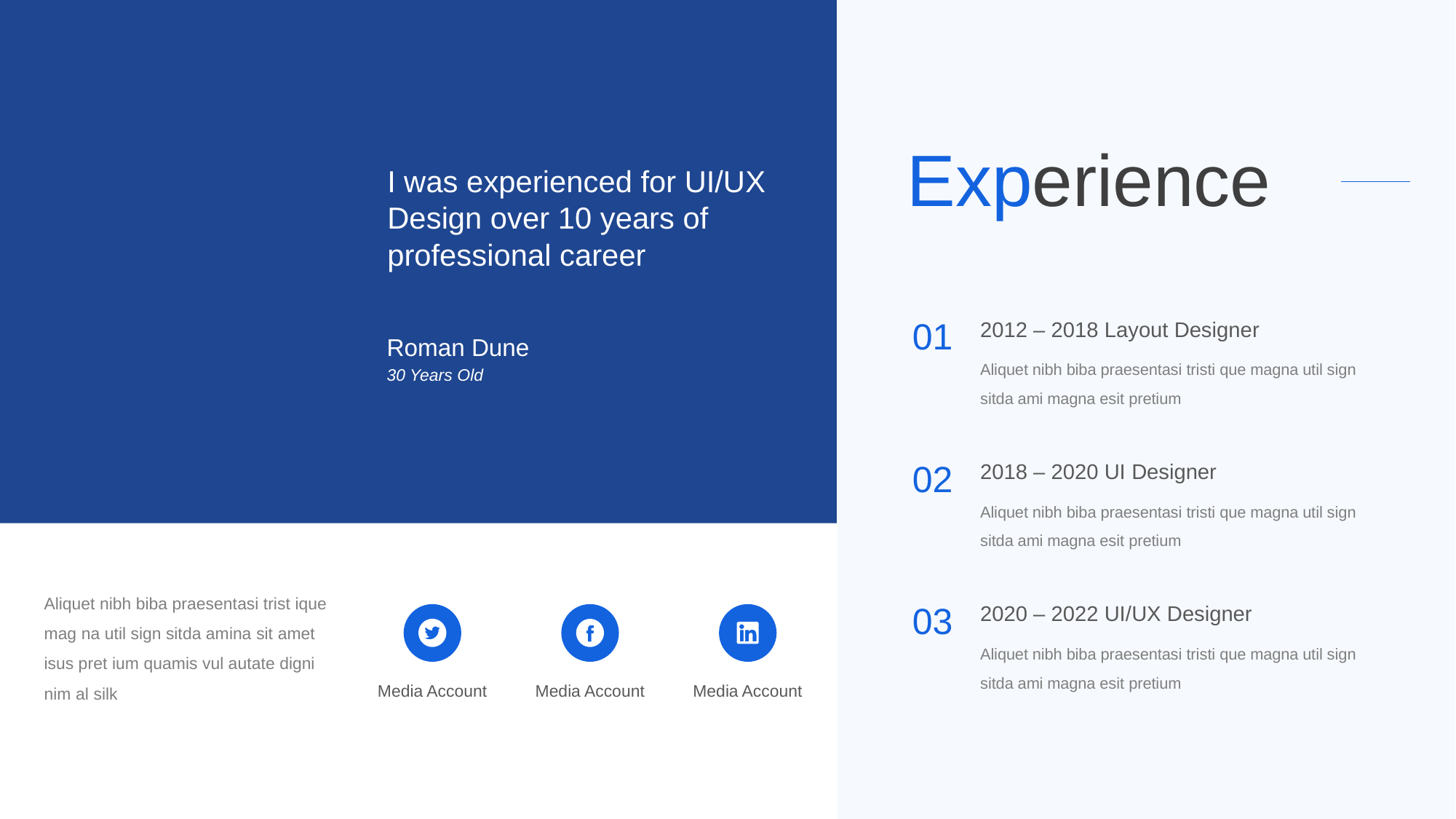

Experience
I was experienced for UI/UX Design over 10 years of professional career
01
2012 – 2018 Layout Designer
Roman Dune
Aliquet nibh biba praesentasi tristi que magna util sign sitda ami magna esit pretium
30 Years Old
02
2018 – 2020 UI Designer
Aliquet nibh biba praesentasi tristi que magna util sign sitda ami magna esit pretium
Aliquet nibh biba praesentasi trist ique mag na util sign sitda amina sit amet isus pret ium quamis vul autate digni nim al silk
03
2020 – 2022 UI/UX Designer

Aliquet nibh biba praesentasi tristi que magna util sign sitda ami magna esit pretium
Media Account
Media Account
Media Account